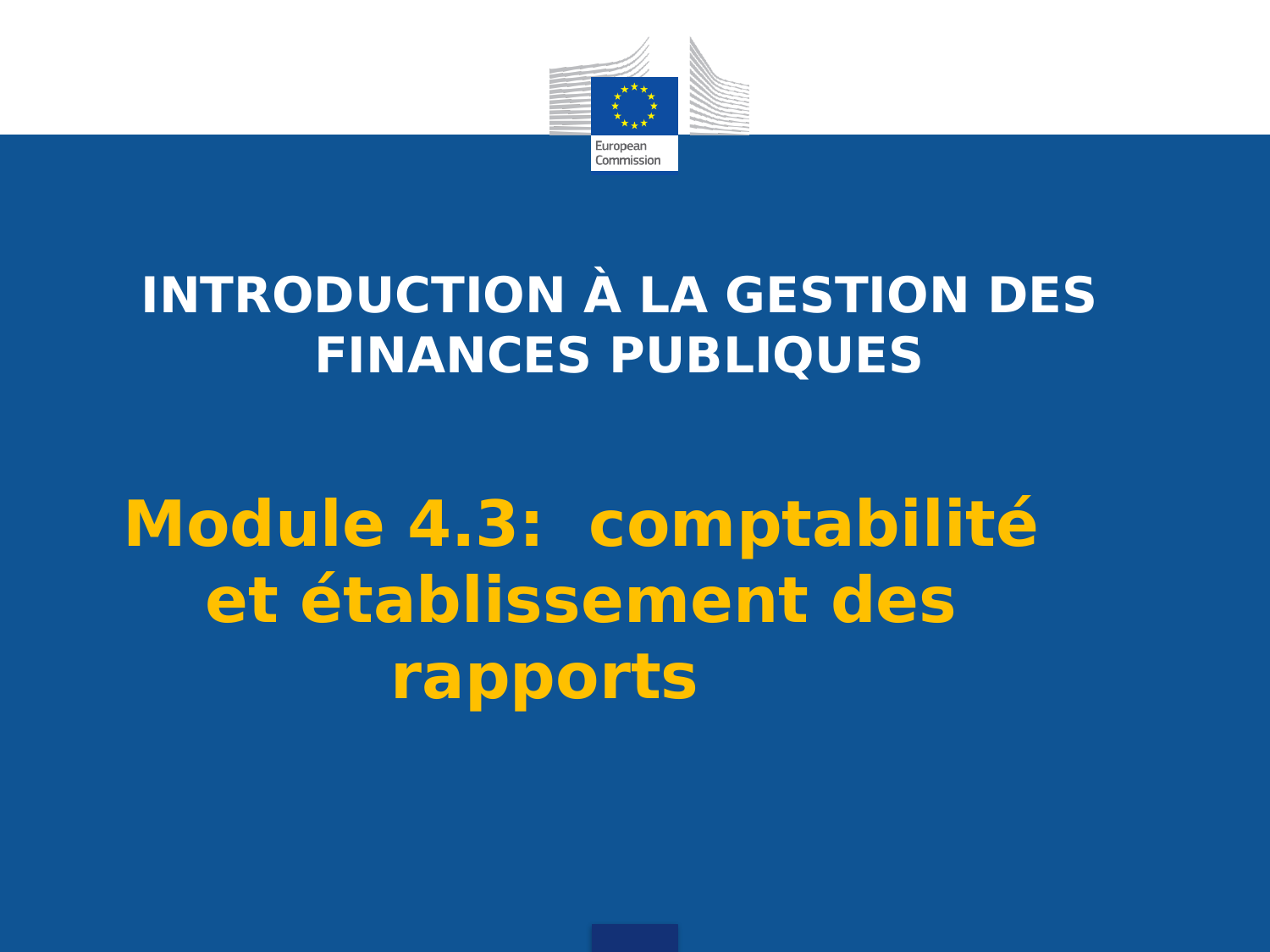

# INTRODUCTION À LA GESTION DES FINANCES PUBLIQUES
Module 4.3:  comptabilité et établissement des rapports